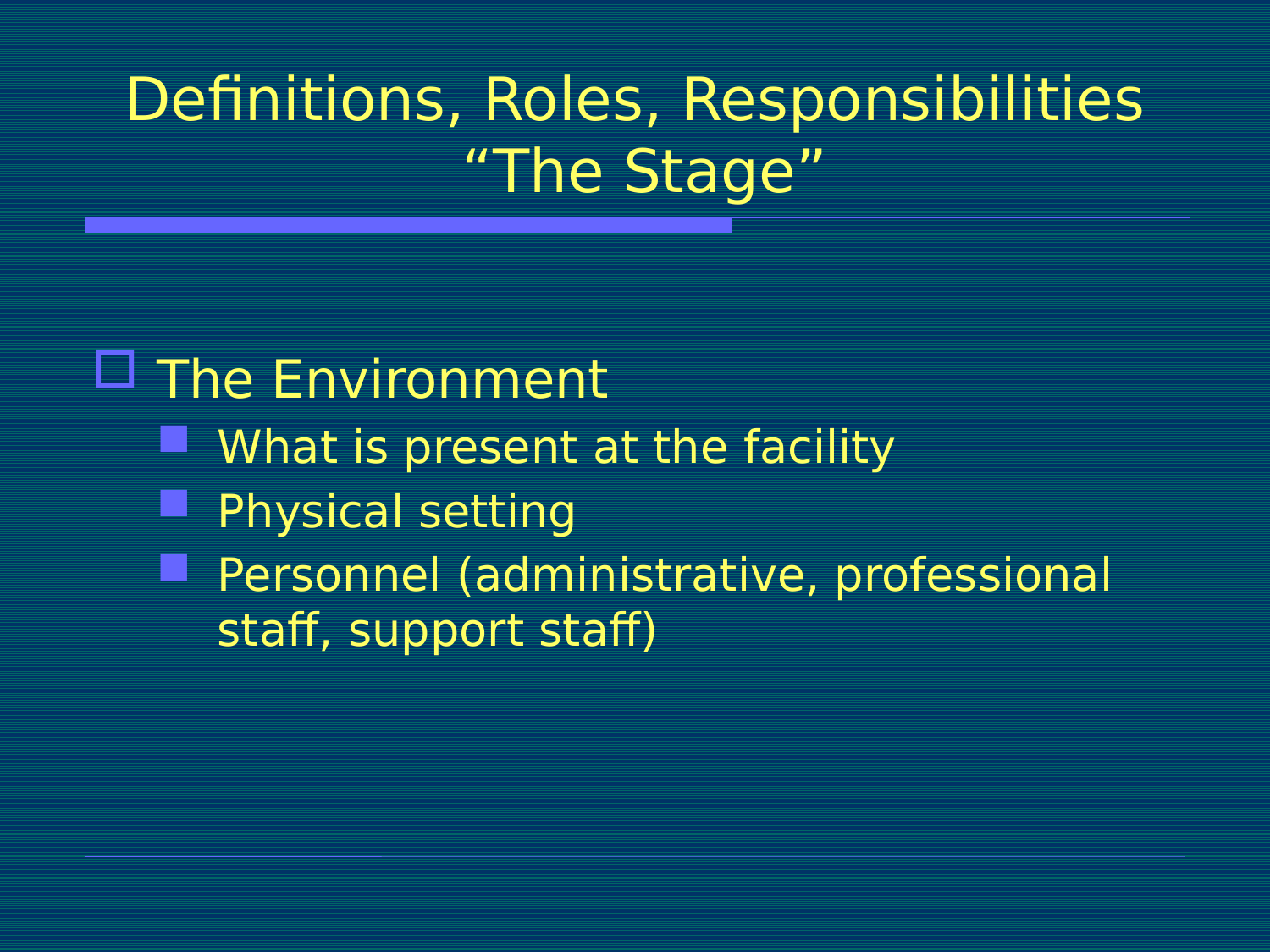

# Definitions, Roles, Responsibilities “The Stage”
The Environment
What is present at the facility
Physical setting
Personnel (administrative, professional staff, support staff)